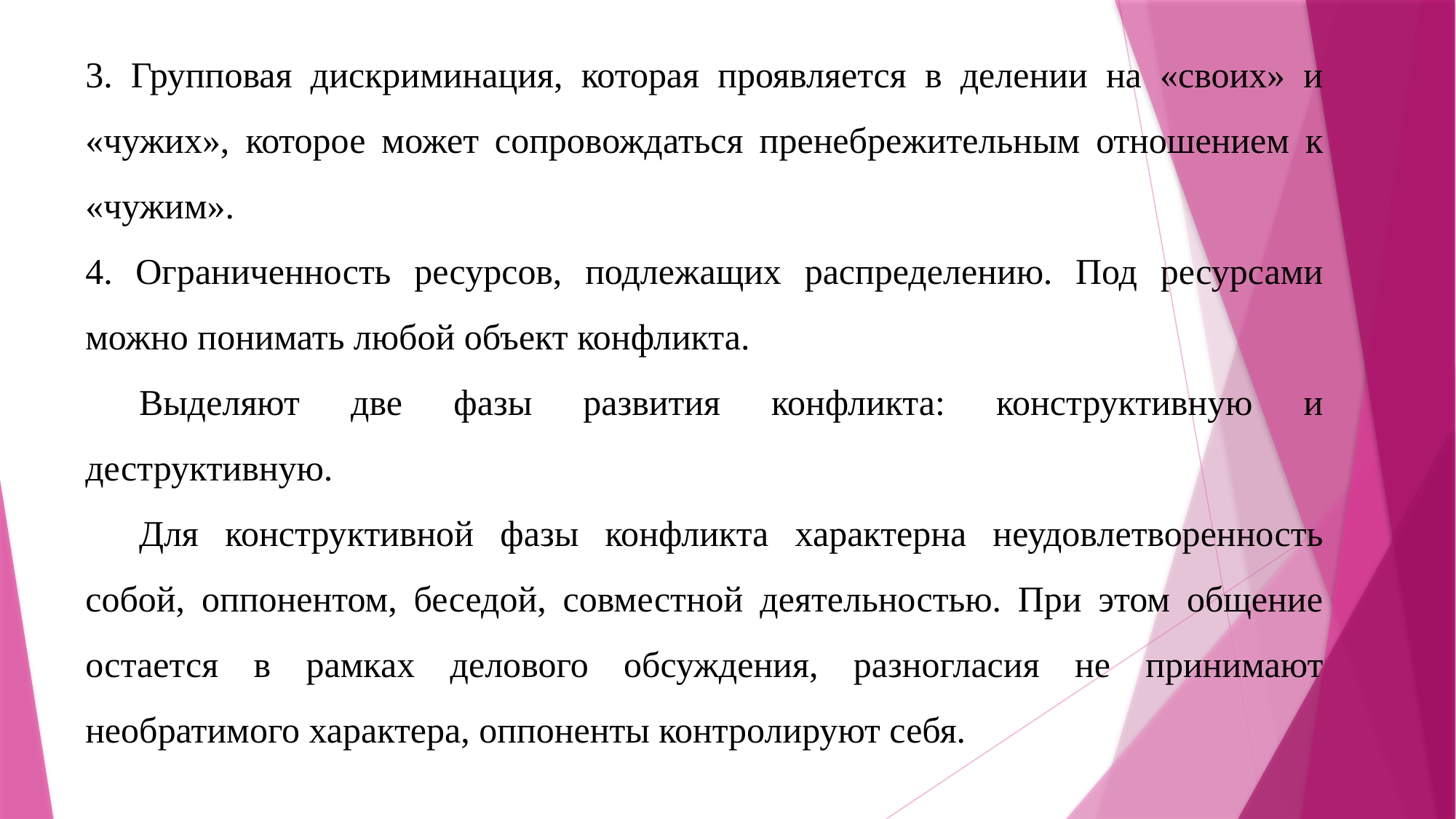

3. Групповая дискриминация, которая проявляется в делении на «своих» и «чужих», которое может сопровождаться пренебрежительным отношением к «чужим».
4. Ограниченность ресурсов, подлежащих распределению. Под ресурсами можно понимать любой объект конфликта.
Выделяют две фазы развития конфликта: конструктивную и деструктивную.
Для конструктивной фазы конфликта характерна неудовлетворенность собой, оппонентом, беседой, совместной деятельностью. При этом общение остается в рамках делового обсуждения, разногласия не принимают необратимого характера, оппоненты контролируют себя.